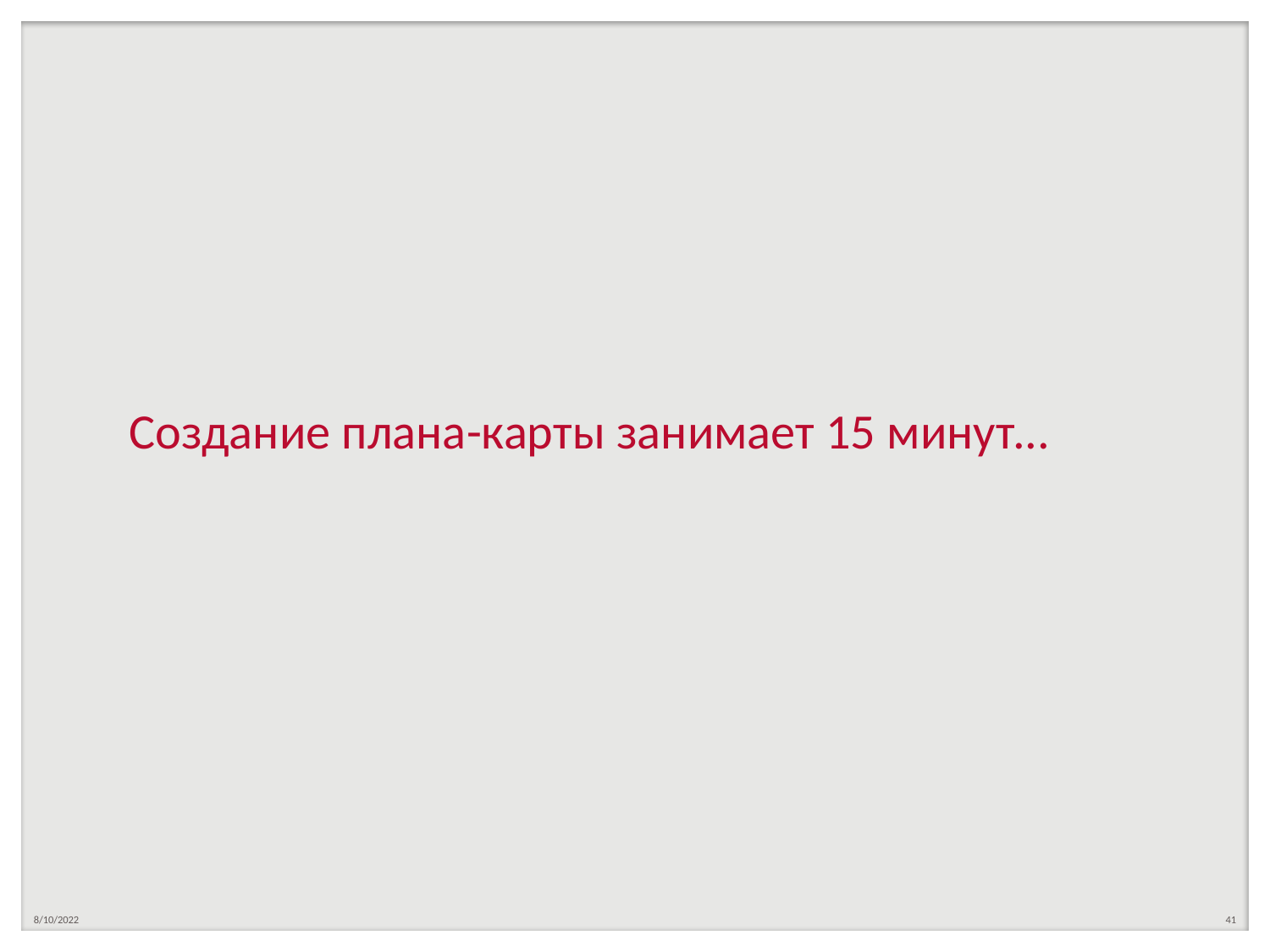

# Создание плана-карты занимает 15 минут...
8/10/2022
41